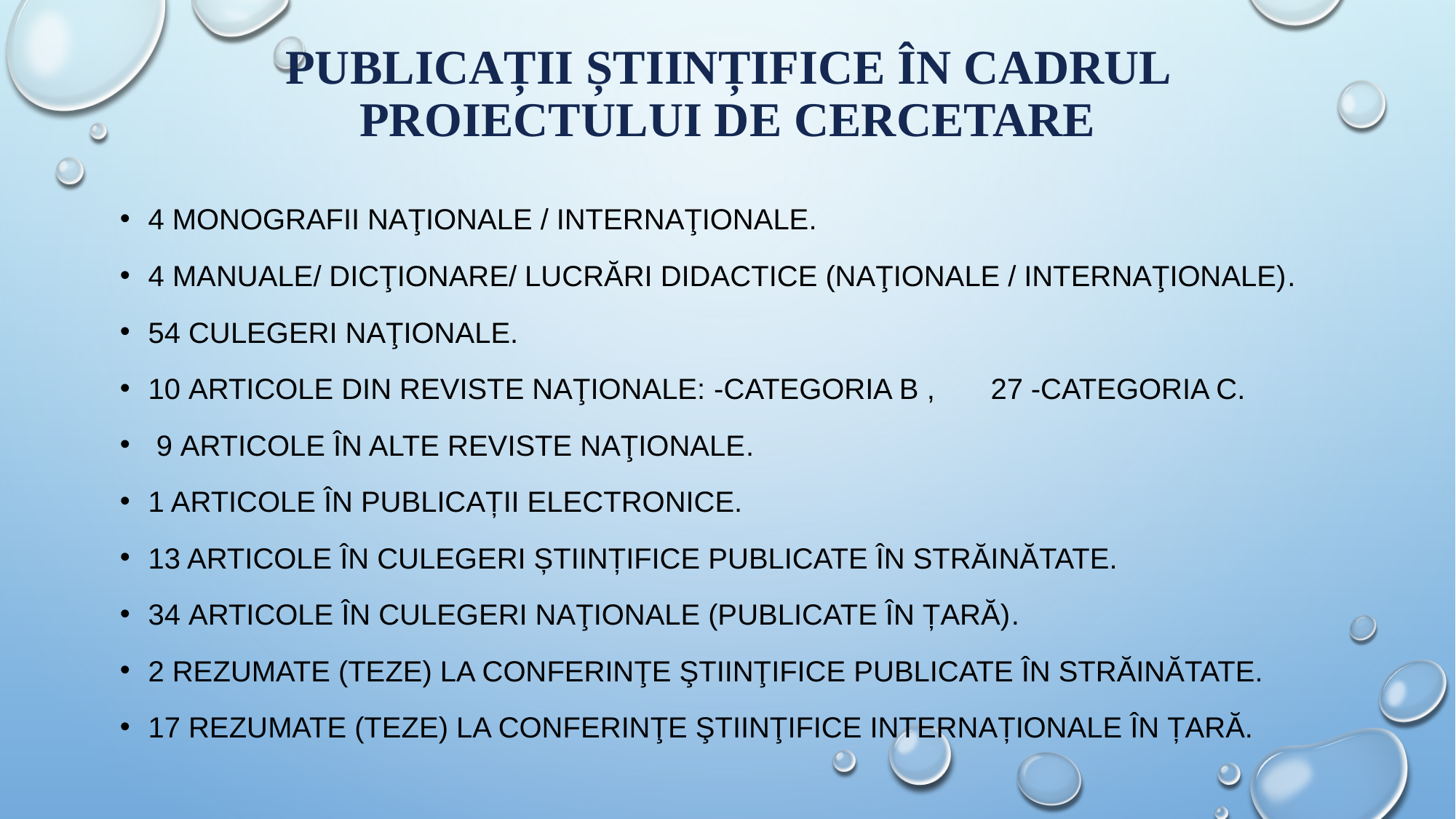

# Publicații științifice în cadrul proiectului de cercetare
4 Monografii naţionale / internaţionale.
4 Manuale/ dicţionare/ lucrări didactice (naţionale / internaţionale).
54 Culegeri naţionale.
10 Articole din reviste naţionale: -categoria B ,       27 -categoria C.
 9 Articole în alte reviste naţionale.
1 Articole în publicații electronice.
13 Articole în culegeri științifice publicate în străinătate.
34 Articole în culegeri naţionale (publicate în țară).
2 Rezumate (teze) la conferinţe ştiinţifice publicate în străinătate.
17 Rezumate (teze) la conferinţe ştiinţifice internaționale în țară.